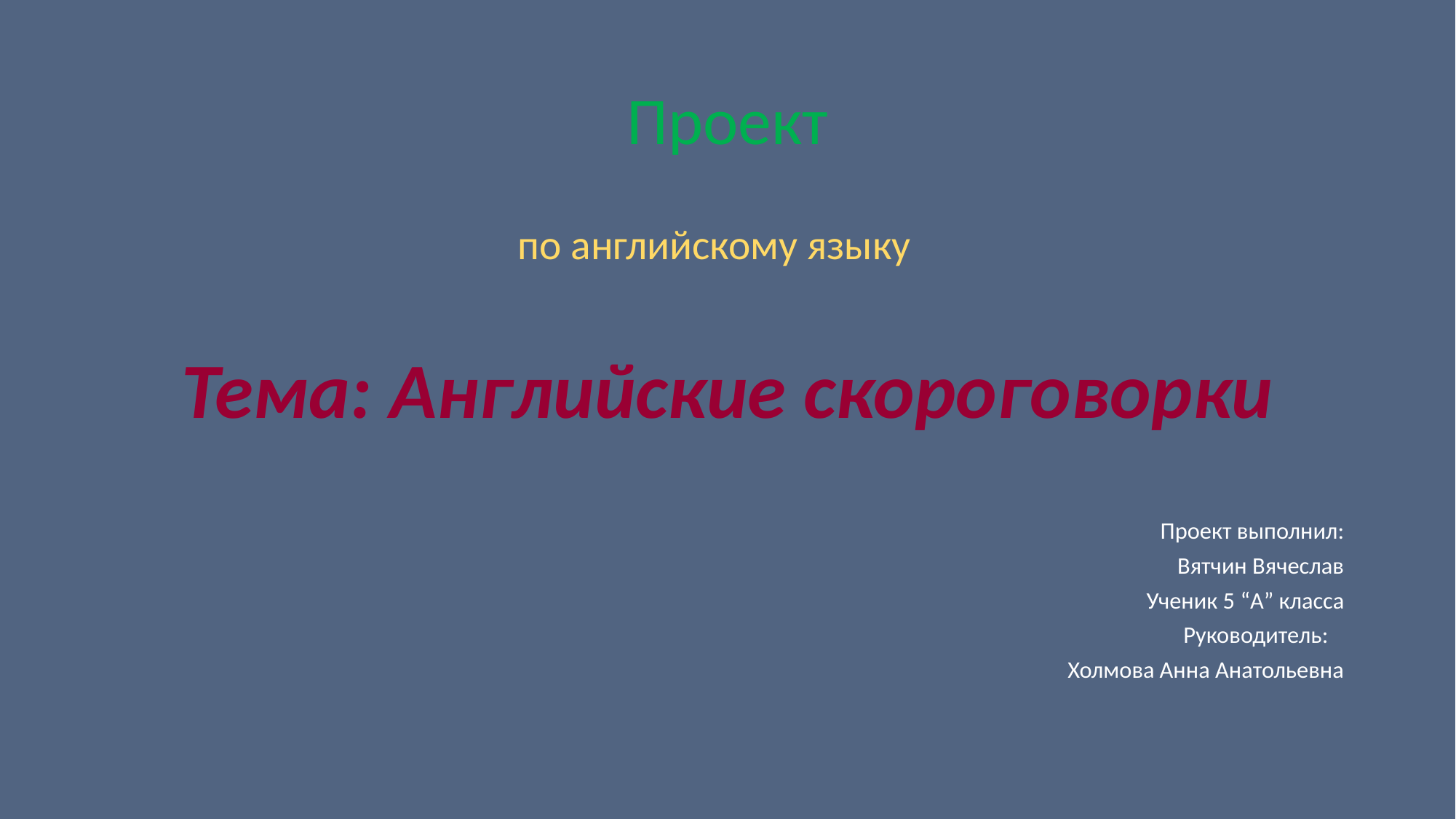

# Проект
                                           по английскому языку

Тема: Английские скороговорки

 			                                              Проект выполнил:
	Вятчин Вячеслав
								Ученик 5 “А” класса
								          Руководитель:
   Холмова Анна Анатольевна